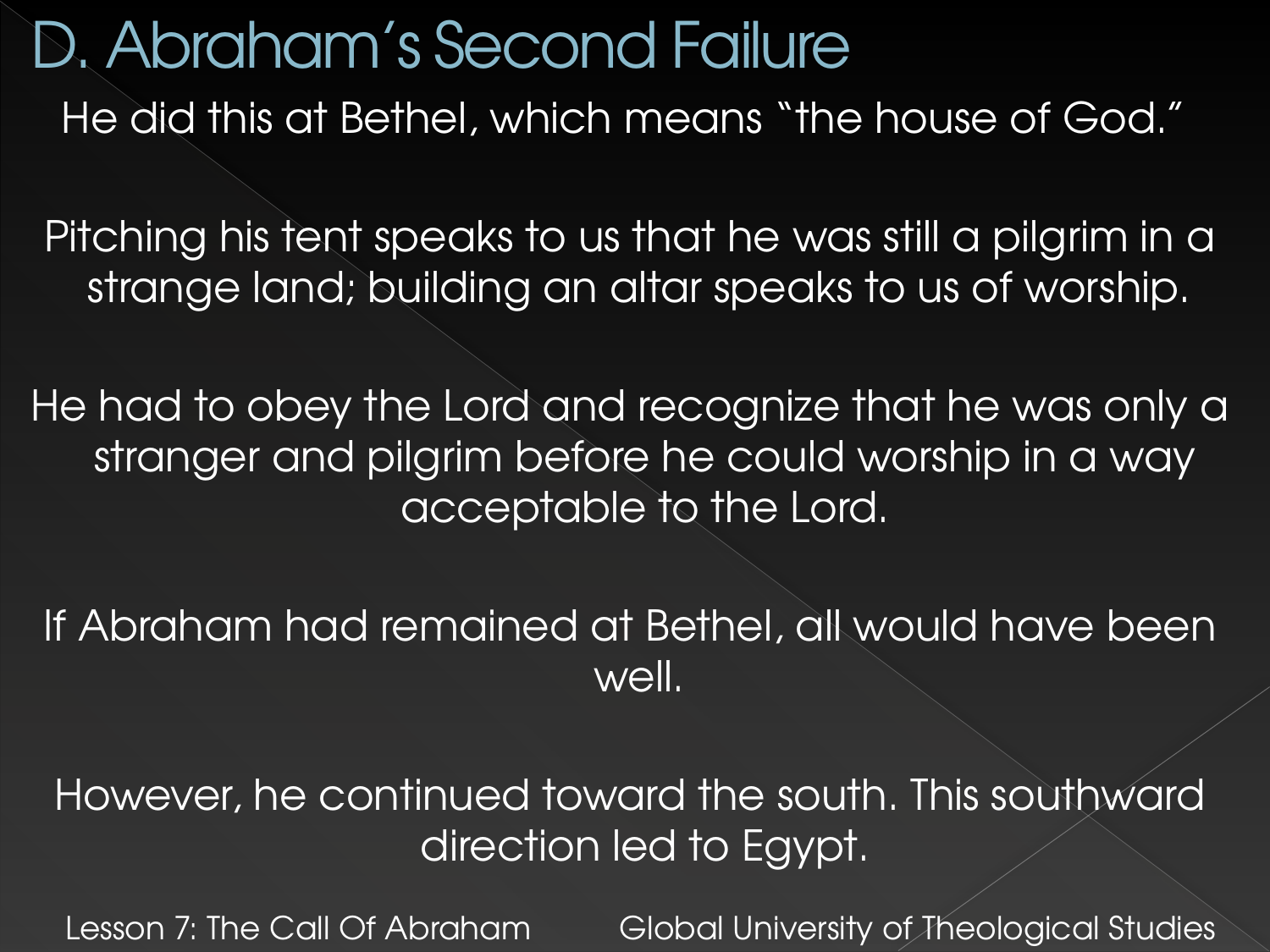

# D. Abraham’s Second Failure
  He did this at Bethel, which means “the house of God.”

  Pitching his tent speaks to us that he was still a pilgrim in a strange land; building an altar speaks to us of worship.

  He had to obey the Lord and recognize that he was only a stranger and pilgrim before he could worship in a way acceptable to the Lord.

  If Abraham had remained at Bethel, all would have been well.

  However, he continued toward the south. This southward direction led to Egypt.
Lesson 7: The Call Of Abraham          Global University of Theological Studies